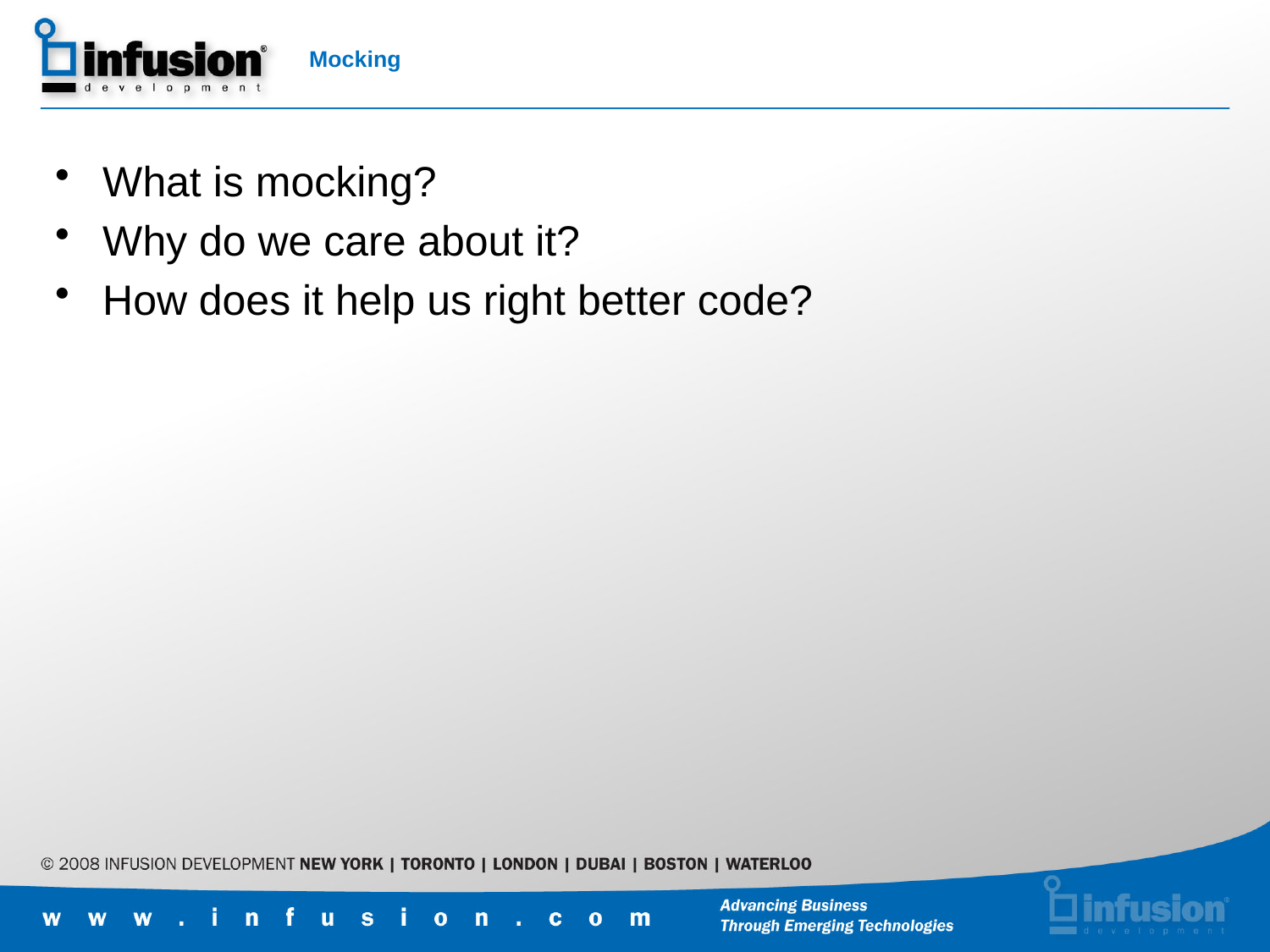

# Mocking
What is mocking?
Why do we care about it?
How does it help us right better code?